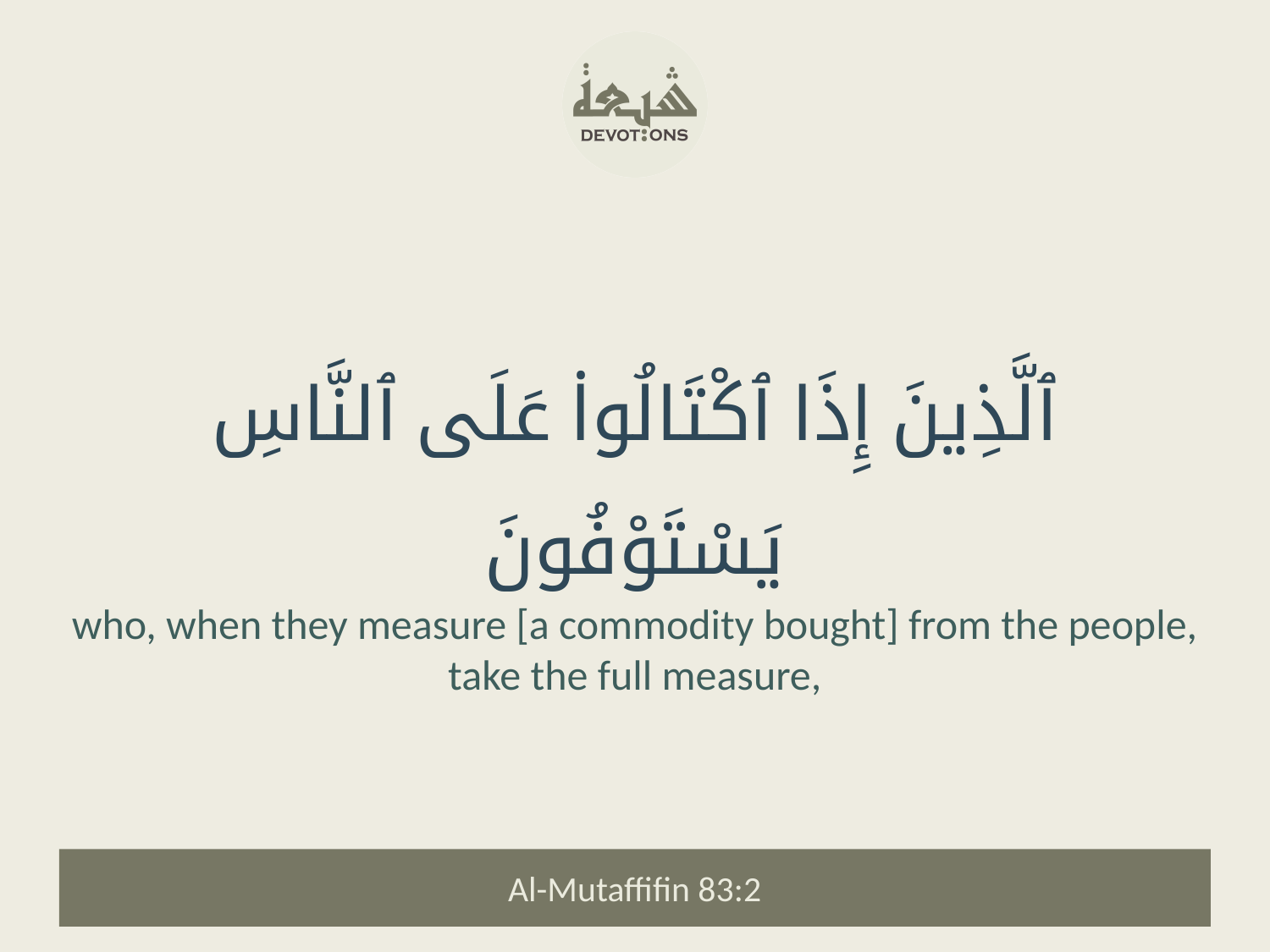

ٱلَّذِينَ إِذَا ٱكْتَالُوا۟ عَلَى ٱلنَّاسِ يَسْتَوْفُونَ
who, when they measure [a commodity bought] from the people, take the full measure,
Al-Mutaffifin 83:2